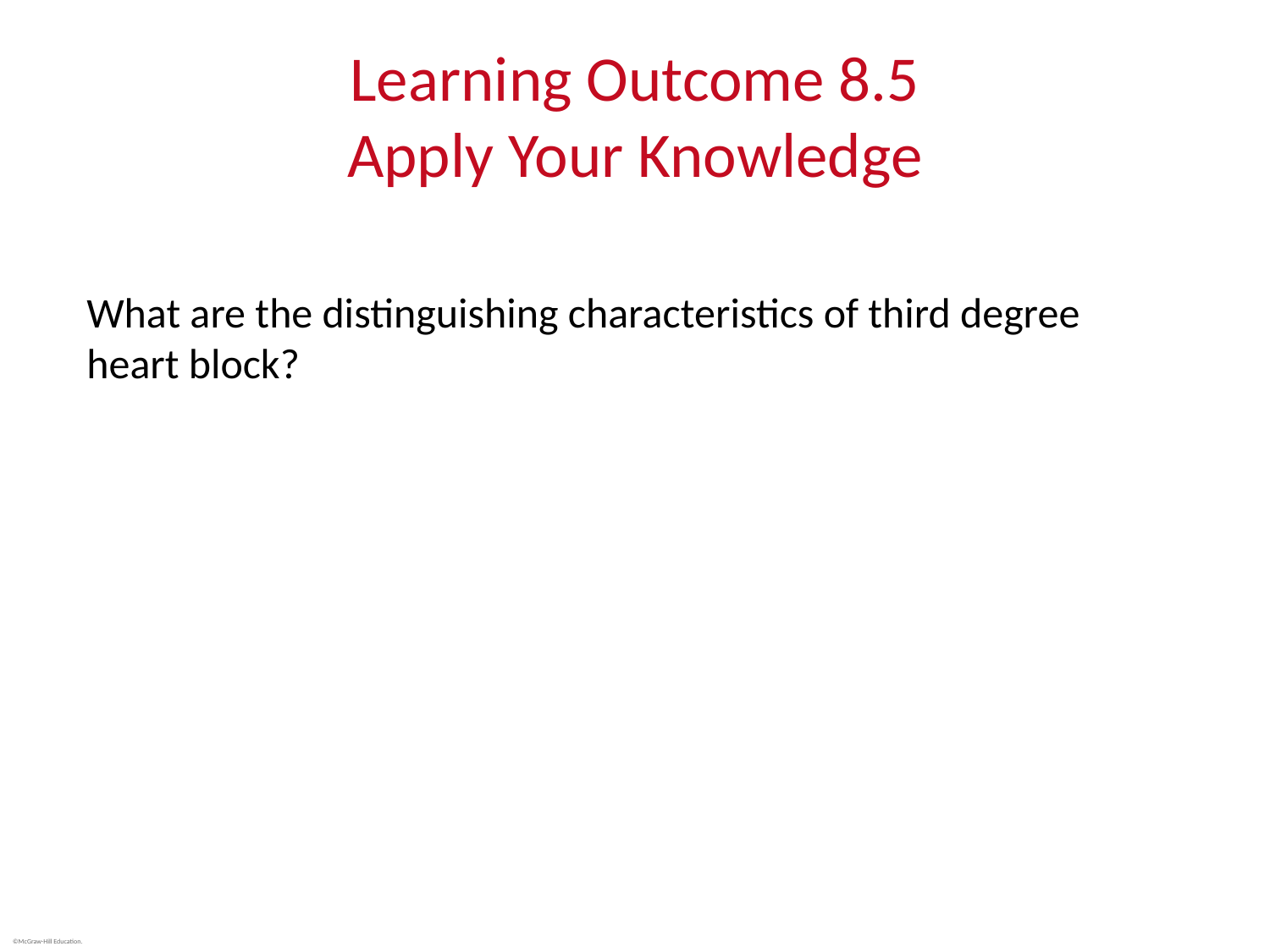

# Learning Outcome 8.5 Apply Your Knowledge
What are the distinguishing characteristics of third degree
heart block?